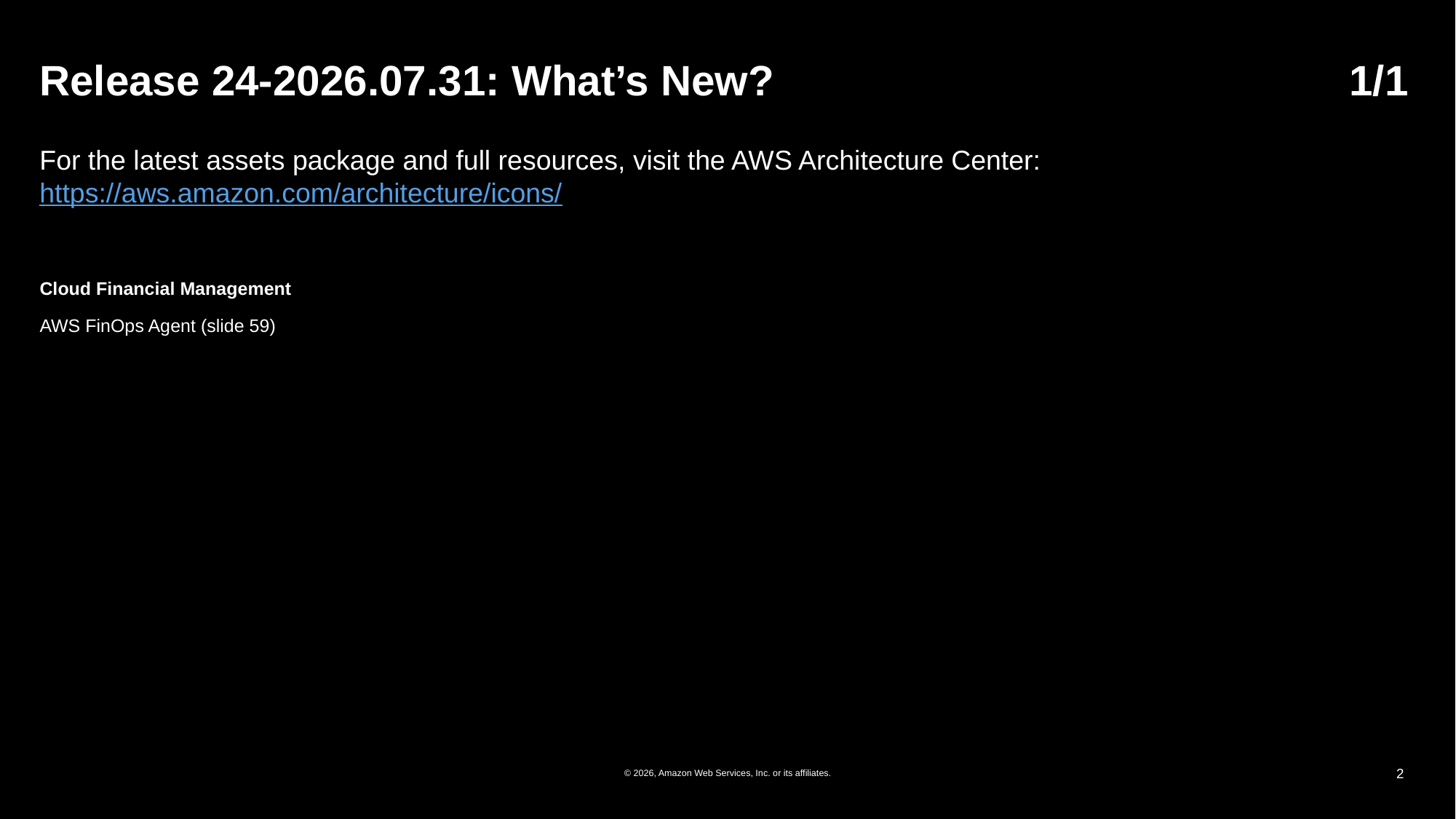

# Release 24-2026.07.31: What’s New?	1/1
For the latest assets package and full resources, visit the AWS Architecture Center: https://aws.amazon.com/architecture/icons/
Cloud Financial Management
AWS FinOps Agent (slide 59)
© 2026, Amazon Web Services, Inc. or its affiliates.
2